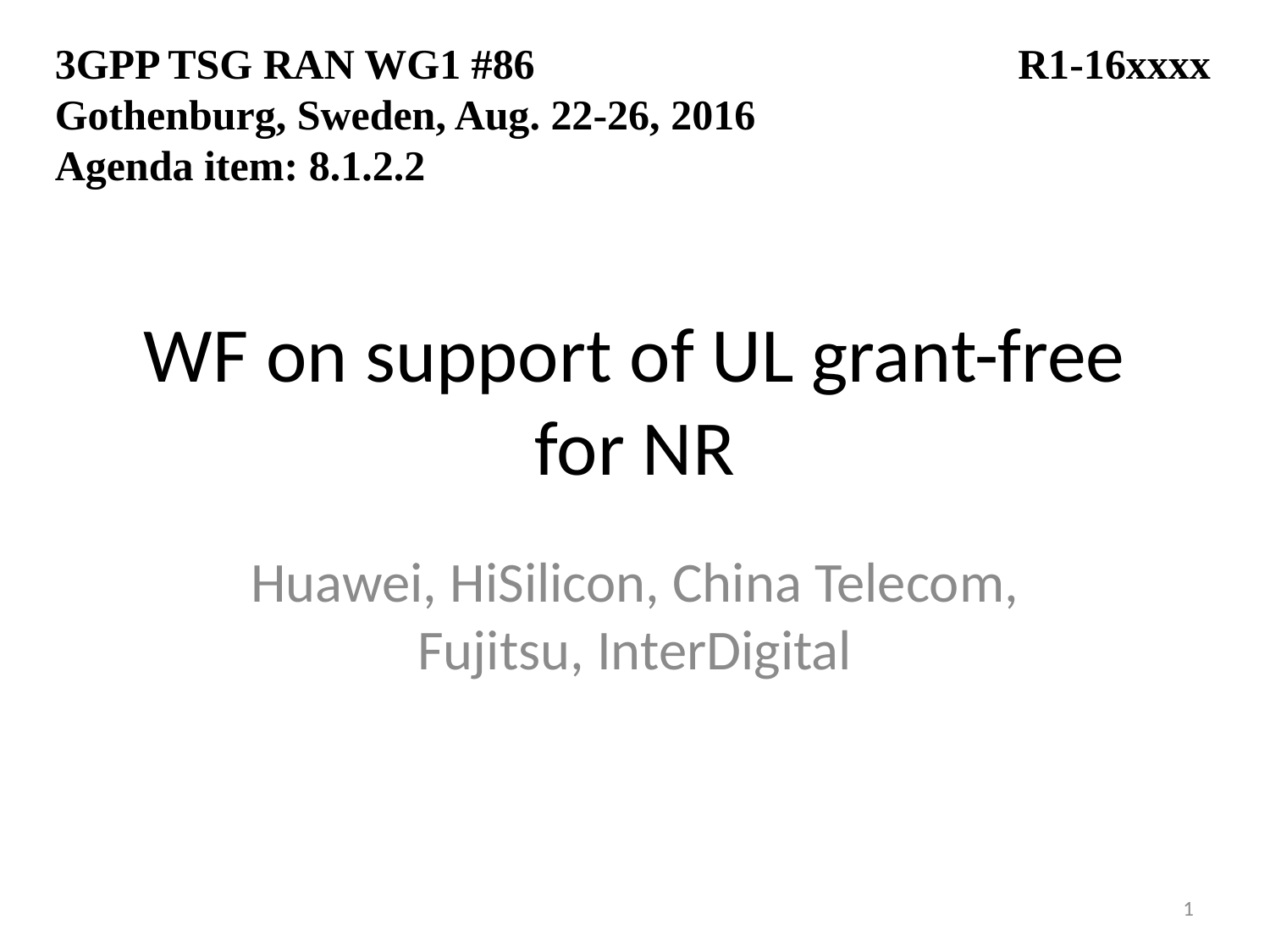

3GPP TSG RAN WG1 #86				       R1-16xxxx
Gothenburg, Sweden, Aug. 22-26, 2016
Agenda item: 8.1.2.2
# WF on support of UL grant-free for NR
Huawei, HiSilicon, China Telecom, Fujitsu, InterDigital
1